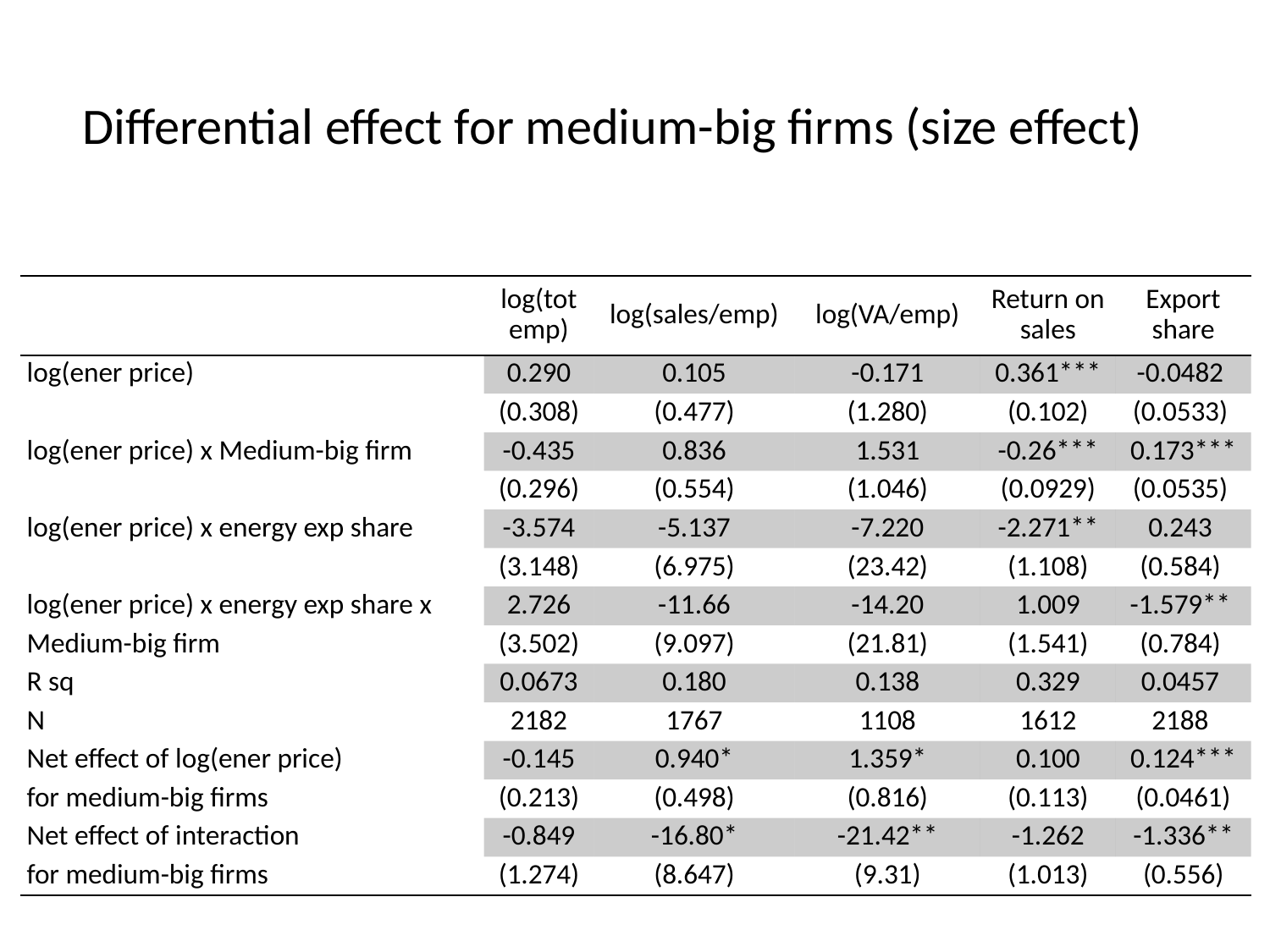

# Differential effect for medium-big firms (size effect)
|  | log(tot emp) | log(sales/emp) | log(VA/emp) | Return on sales | Export share |
| --- | --- | --- | --- | --- | --- |
| log(ener price) | 0.290 | 0.105 | -0.171 | 0.361\*\*\* | -0.0482 |
|  | (0.308) | (0.477) | (1.280) | (0.102) | (0.0533) |
| log(ener price) x Medium-big firm | -0.435 | 0.836 | 1.531 | -0.26\*\*\* | 0.173\*\*\* |
|  | (0.296) | (0.554) | (1.046) | (0.0929) | (0.0535) |
| log(ener price) x energy exp share | -3.574 | -5.137 | -7.220 | -2.271\*\* | 0.243 |
|  | (3.148) | (6.975) | (23.42) | (1.108) | (0.584) |
| log(ener price) x energy exp share x | 2.726 | -11.66 | -14.20 | 1.009 | -1.579\*\* |
| Medium-big firm | (3.502) | (9.097) | (21.81) | (1.541) | (0.784) |
| R sq | 0.0673 | 0.180 | 0.138 | 0.329 | 0.0457 |
| N | 2182 | 1767 | 1108 | 1612 | 2188 |
| Net effect of log(ener price) | -0.145 | 0.940\* | 1.359\* | 0.100 | 0.124\*\*\* |
| for medium-big firms | (0.213) | (0.498) | (0.816) | (0.113) | (0.0461) |
| Net effect of interaction | -0.849 | -16.80\* | -21.42\*\* | -1.262 | -1.336\*\* |
| for medium-big firms | (1.274) | (8.647) | (9.31) | (1.013) | (0.556) |